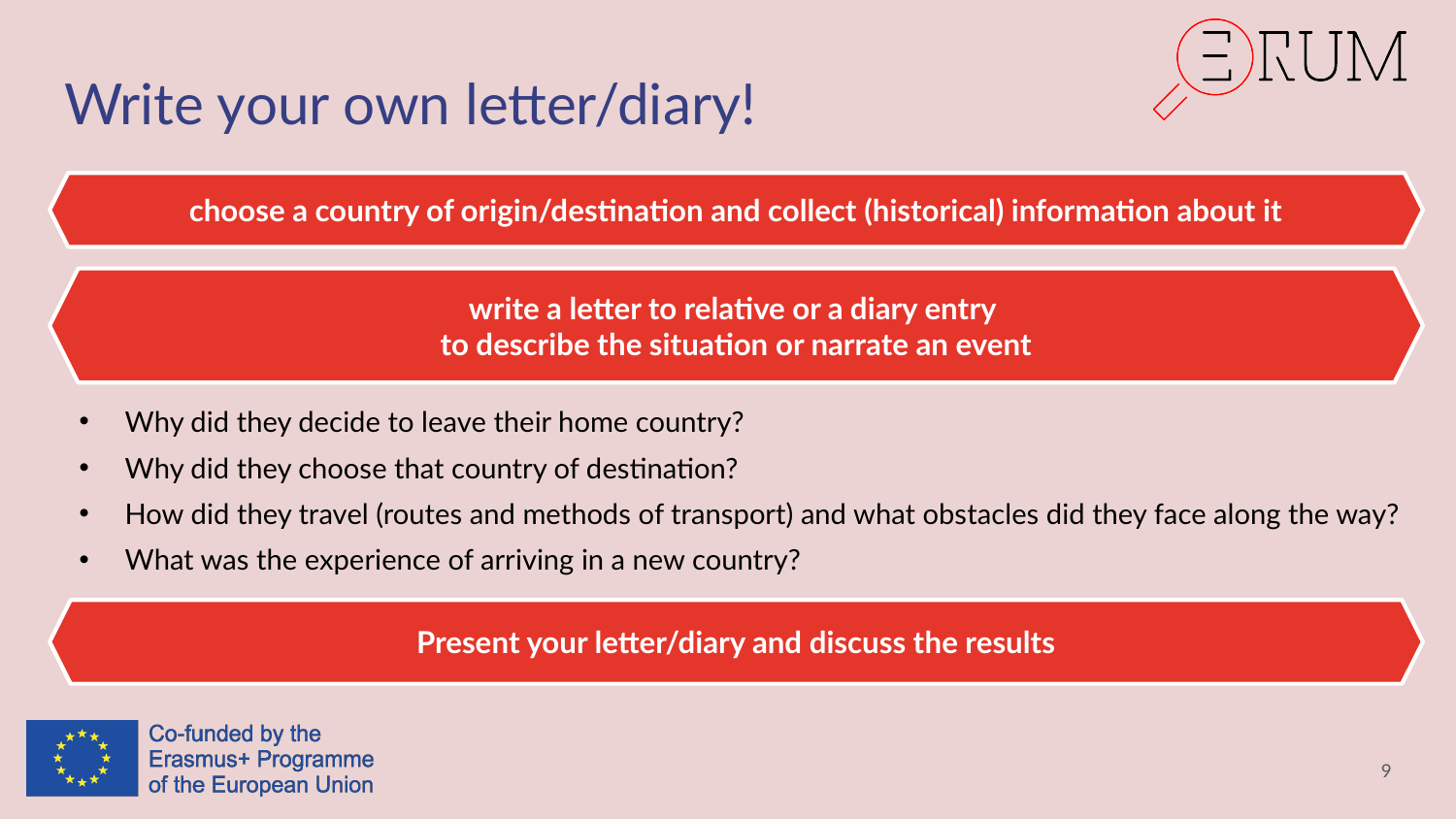

# Write your own letter/diary!
choose a country of origin/destination and collect (historical) information about it
write a letter to relative or a diary entry
to describe the situation or narrate an event
Why did they decide to leave their home country?
Why did they choose that country of destination?
How did they travel (routes and methods of transport) and what obstacles did they face along the way?
What was the experience of arriving in a new country?
Present your letter/diary and discuss the results
9